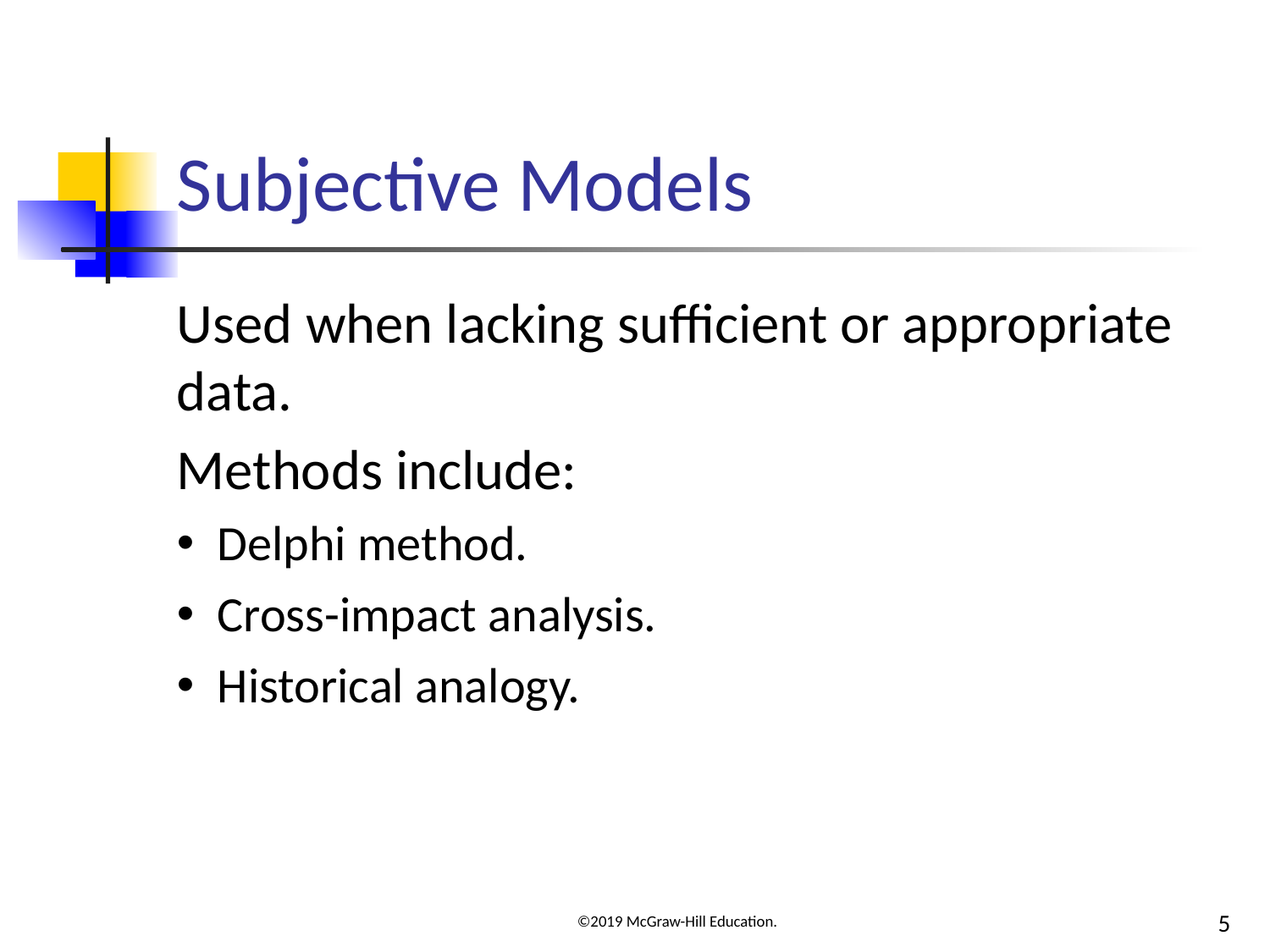

# Subjective Models
Used when lacking sufficient or appropriate data.
Methods include:
Delphi method.
Cross-impact analysis.
Historical analogy.